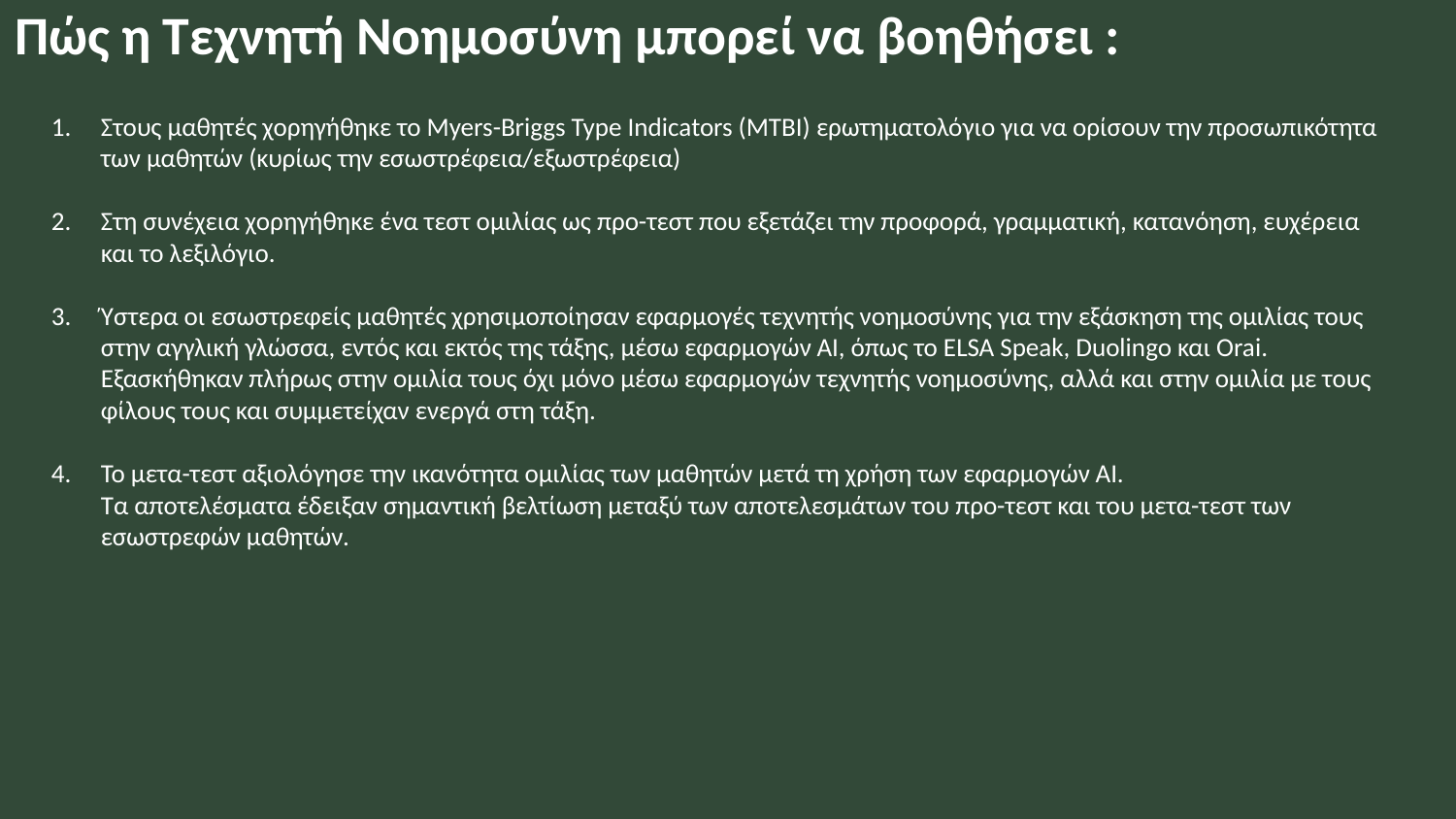

# Πώς η Τεχνητή Νοημοσύνη μπορεί να βοηθήσει :
Στους μαθητές χορηγήθηκε το Myers-Briggs Type Indicators (MTBI) ερωτηματολόγιο για να ορίσουν την προσωπικότητα των μαθητών (κυρίως την εσωστρέφεια/εξωστρέφεια)

Στη συνέχεια χορηγήθηκε ένα τεστ ομιλίας ως προ-τεστ που εξετάζει την προφορά, γραμματική, κατανόηση, ευχέρεια και το λεξιλόγιο.

Ύστερα οι εσωστρεφείς μαθητές χρησιμοποίησαν εφαρμογές τεχνητής νοημοσύνης για την εξάσκηση της ομιλίας τους στην αγγλική γλώσσα, εντός και εκτός της τάξης, μέσω εφαρμογών AI, όπως το ELSA Speak, Duolingo και Orai. Εξασκήθηκαν πλήρως στην ομιλία τους όχι μόνο μέσω εφαρμογών τεχνητής νοημοσύνης, αλλά και στην ομιλία με τους φίλους τους και συμμετείχαν ενεργά στη τάξη.

Το μετα-τεστ αξιολόγησε την ικανότητα ομιλίας των μαθητών μετά τη χρήση των εφαρμογών AI.
Τα αποτελέσματα έδειξαν σημαντική βελτίωση μεταξύ των αποτελεσμάτων του προ-τεστ και του μετα-τεστ των εσωστρεφών μαθητών.